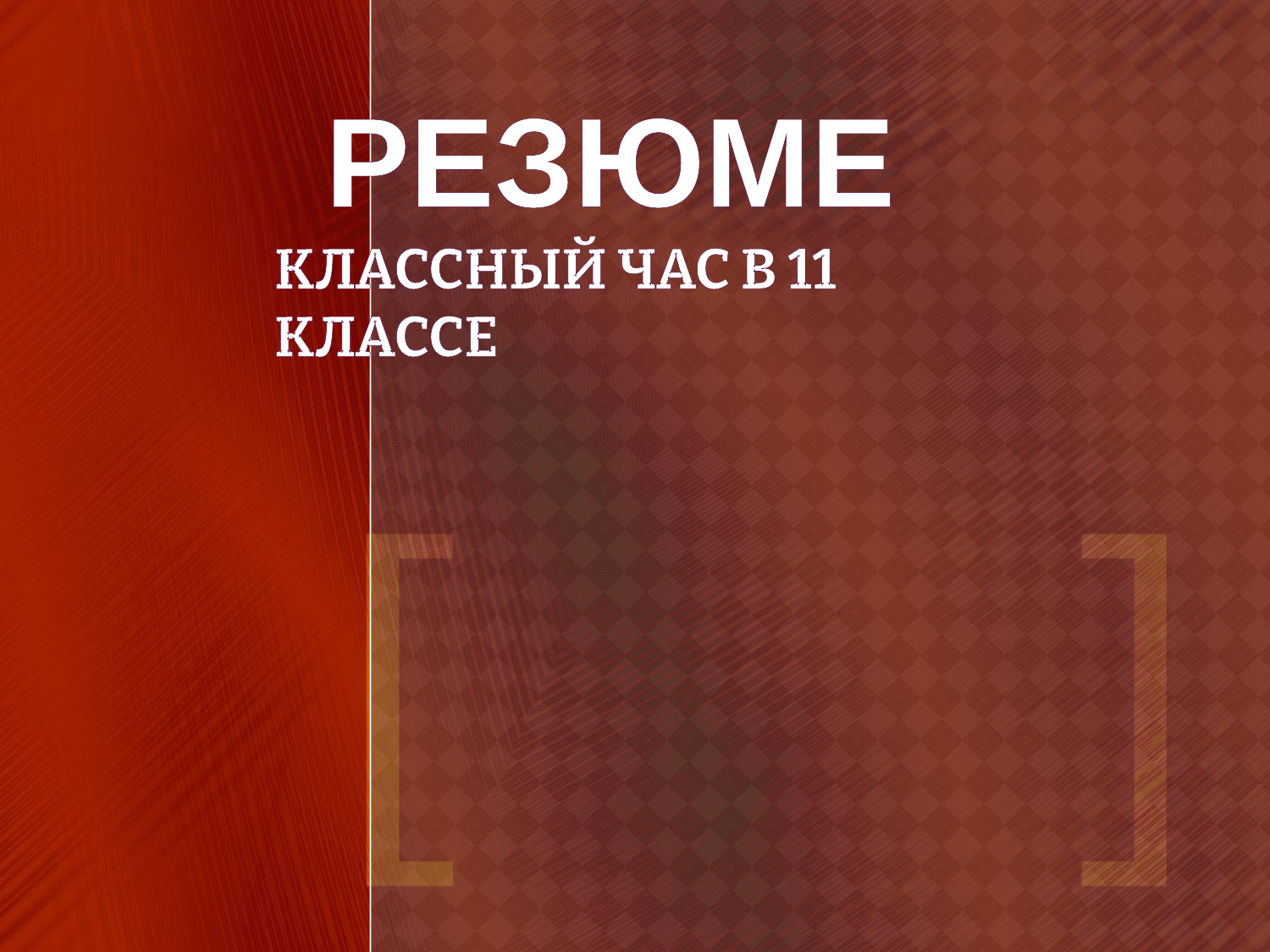

# РЕЗЮМЕ Классный час в 11 классе